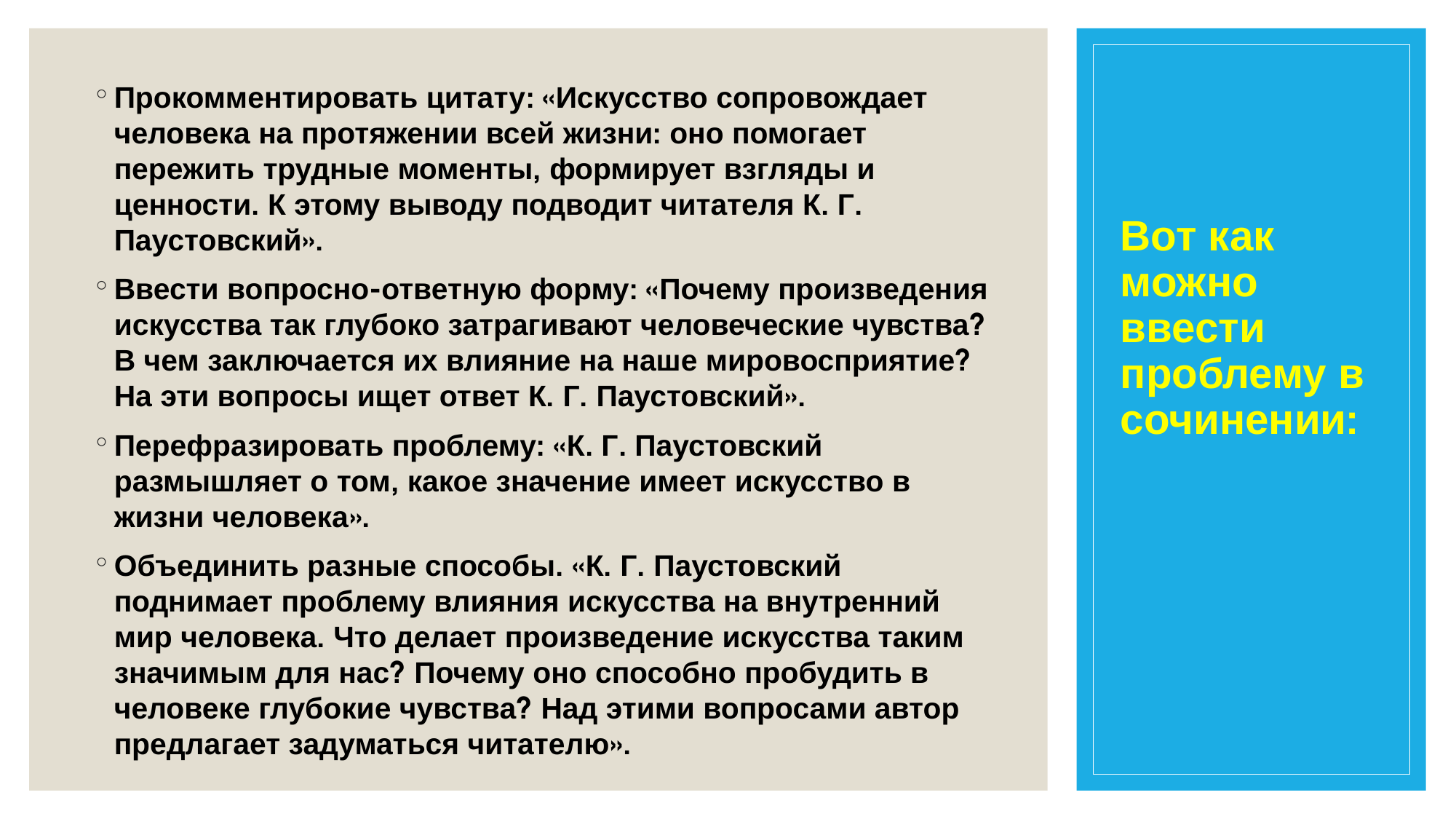

# Вот как можно ввести проблему в сочинении:
Прокомментировать цитату: «Искусство сопровождает человека на протяжении всей жизни: оно помогает пережить трудные моменты, формирует взгляды и ценности. К этому выводу подводит читателя К. Г. Паустовский».
Ввести вопросно-ответную форму: «Почему произведения искусства так глубоко затрагивают человеческие чувства? В чем заключается их влияние на наше мировосприятие? На эти вопросы ищет ответ К. Г. Паустовский».
Перефразировать проблему: «К. Г. Паустовский размышляет о том, какое значение имеет искусство в жизни человека».
Объединить разные способы. «К. Г. Паустовский поднимает проблему влияния искусства на внутренний мир человека. Что делает произведение искусства таким значимым для нас? Почему оно способно пробудить в человеке глубокие чувства? Над этими вопросами автор предлагает задуматься читателю».